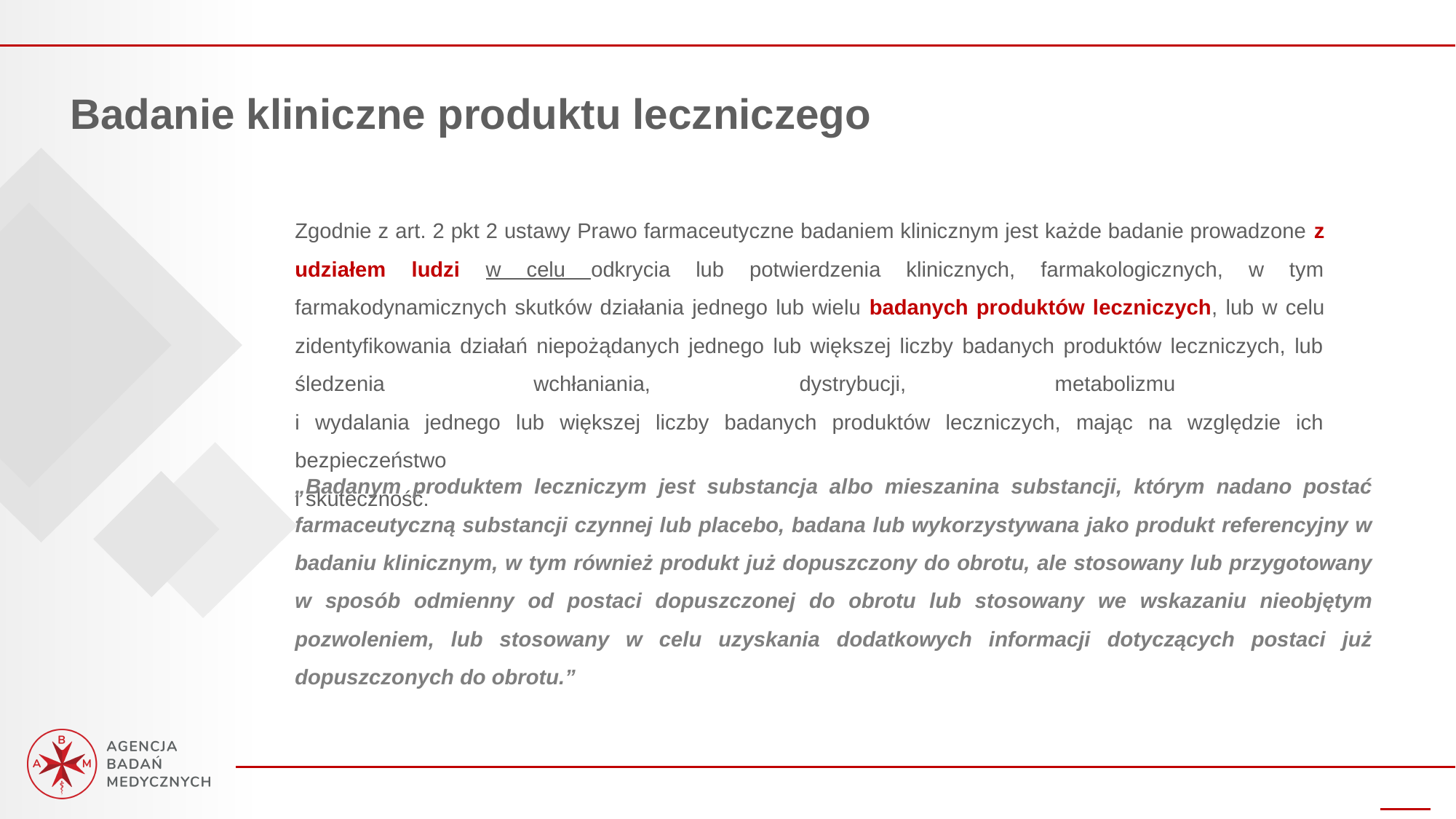

Badanie kliniczne produktu leczniczego

Zgodnie z art. 2 pkt 2 ustawy Prawo farmaceutyczne badaniem klinicznym jest każde badanie prowadzone z udziałem ludzi w celu odkrycia lub potwierdzenia klinicznych, farmakologicznych, w tym farmakodynamicznych skutków działania jednego lub wielu badanych produktów leczniczych, lub w celu zidentyfikowania działań niepożądanych jednego lub większej liczby badanych produktów leczniczych, lub śledzenia wchłaniania, dystrybucji, metabolizmu
i wydalania jednego lub większej liczby badanych produktów leczniczych, mając na względzie ich bezpieczeństwo
i skuteczność.

„Badanym produktem leczniczym jest substancja albo mieszanina substancji, którym nadano postać farmaceutyczną substancji czynnej lub placebo, badana lub wykorzystywana jako produkt referencyjny w badaniu klinicznym, w tym również produkt już dopuszczony do obrotu, ale stosowany lub przygotowany w sposób odmienny od postaci dopuszczonej do obrotu lub stosowany we wskazaniu nieobjętym pozwoleniem, lub stosowany w celu uzyskania dodatkowych informacji dotyczących postaci już dopuszczonych do obrotu.”